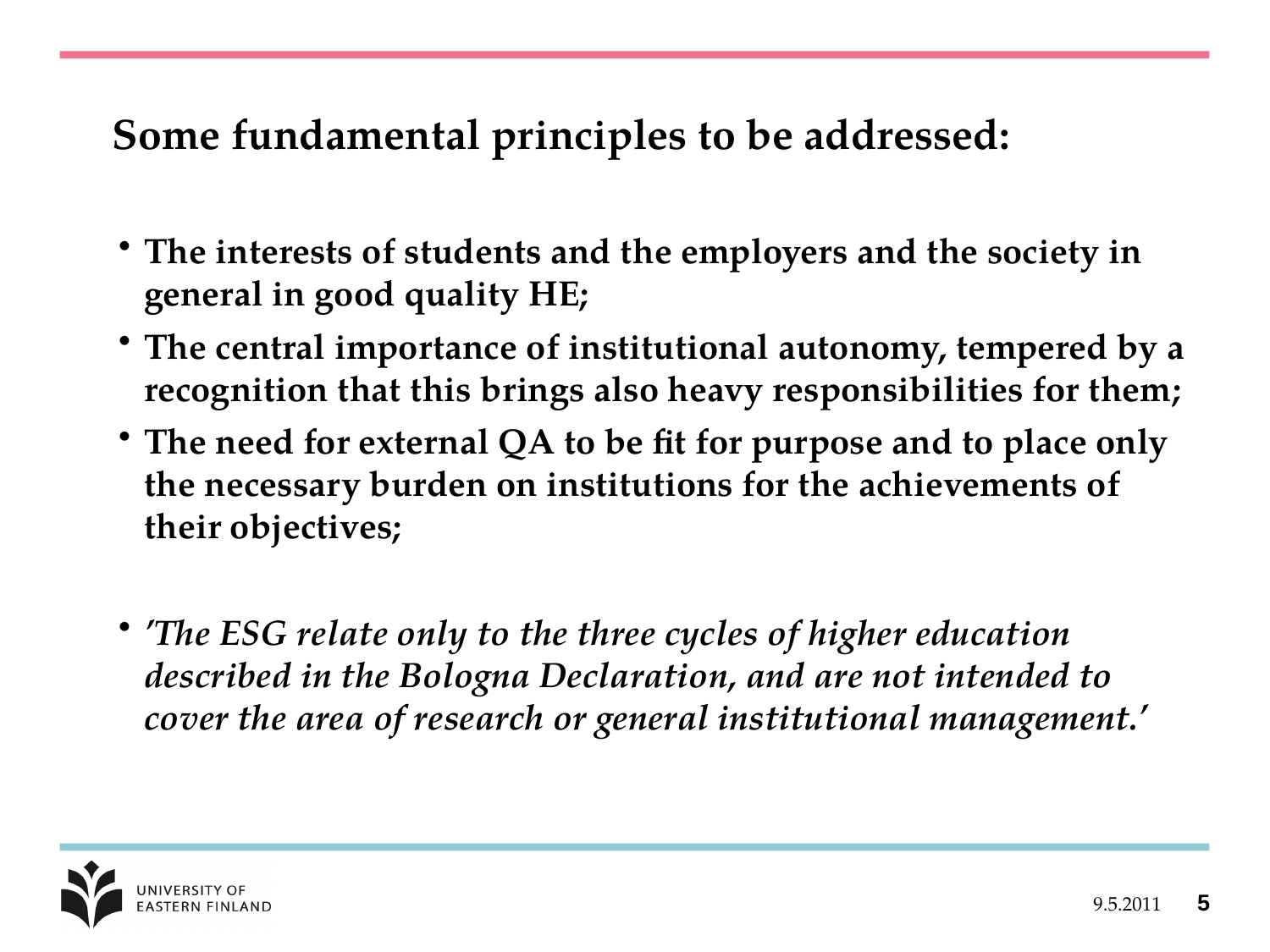

# Some fundamental principles to be addressed:

The interests of students and the employers and the society in general in good quality HE;
The central importance of institutional autonomy, tempered by a recognition that this brings also heavy responsibilities for them;
The need for external QA to be fit for purpose and to place only the necessary burden on institutions for the achievements of their objectives;

’The ESG relate only to the three cycles of higher education described in the Bologna Declaration, and are not intended to cover the area of research or general institutional management.’

9.5.2011
5